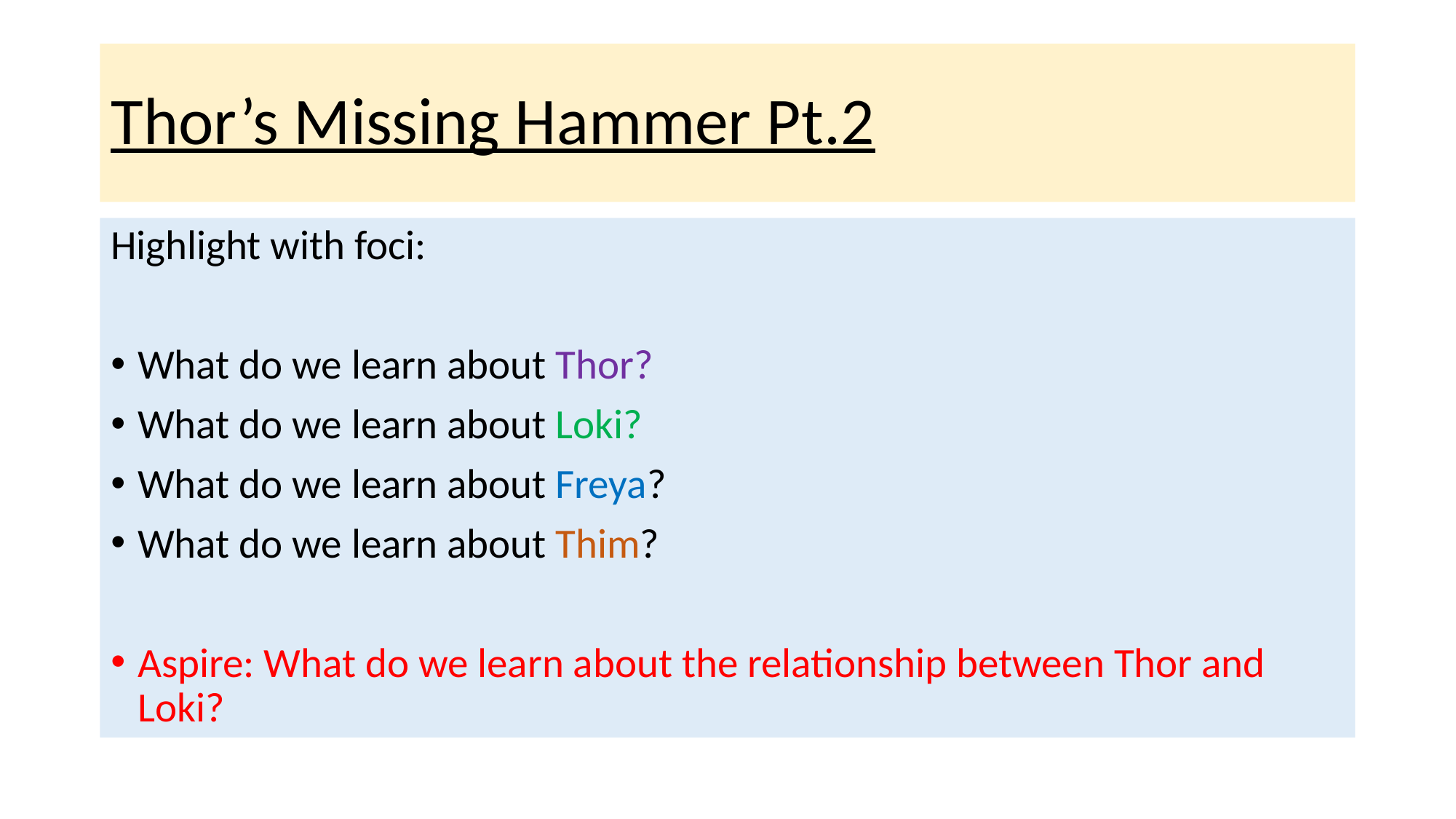

# Thor’s Missing Hammer Pt.2

Highlight with foci:

What do we learn about Thor?
What do we learn about Loki?
What do we learn about Freya?
What do we learn about Thim?

Aspire: What do we learn about the relationship between Thor and Loki?